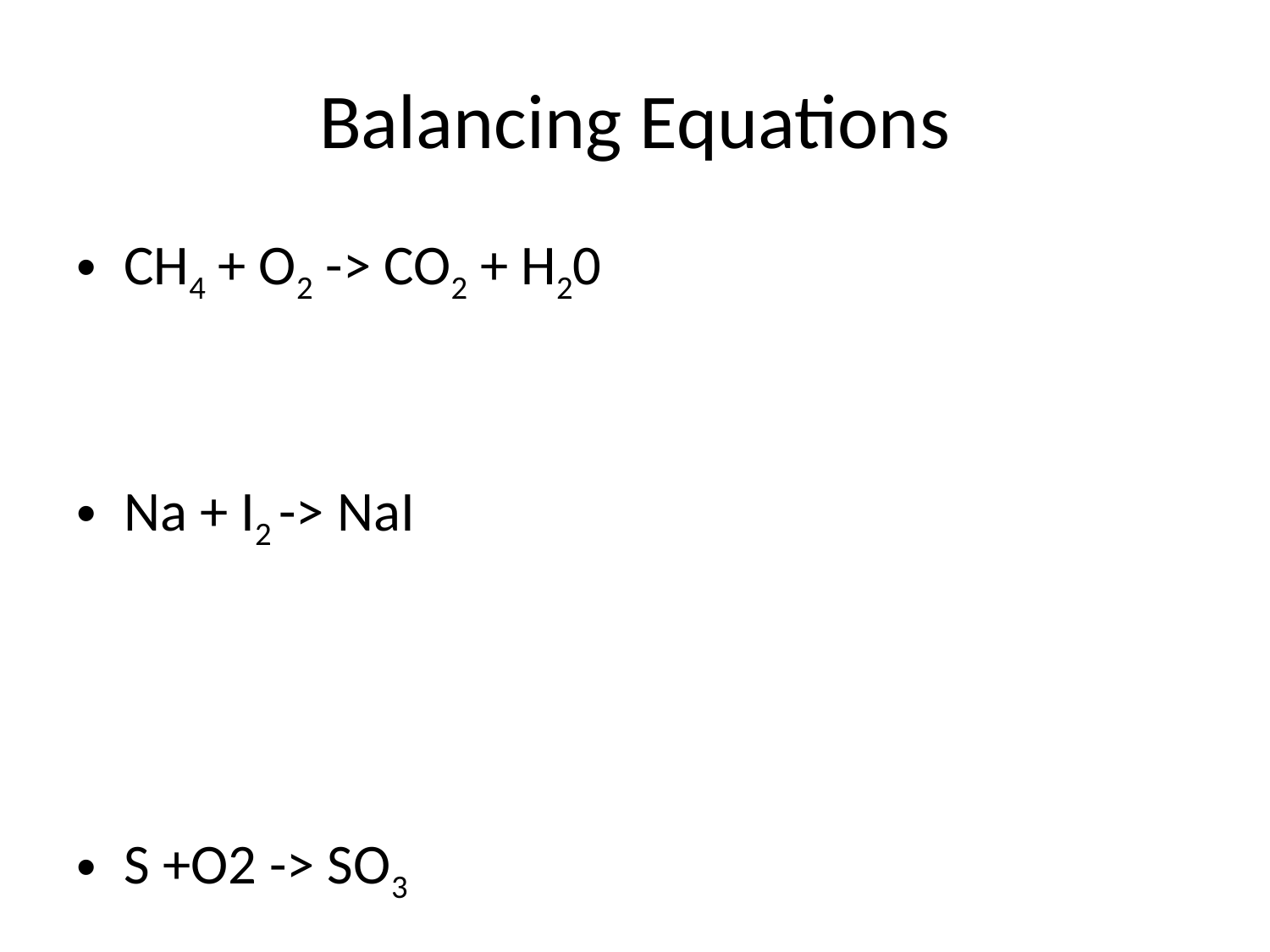

# Balancing Equations
CH4 + O2 -> CO2 + H20

Na + I2 -> NaI

S +O2 -> SO3